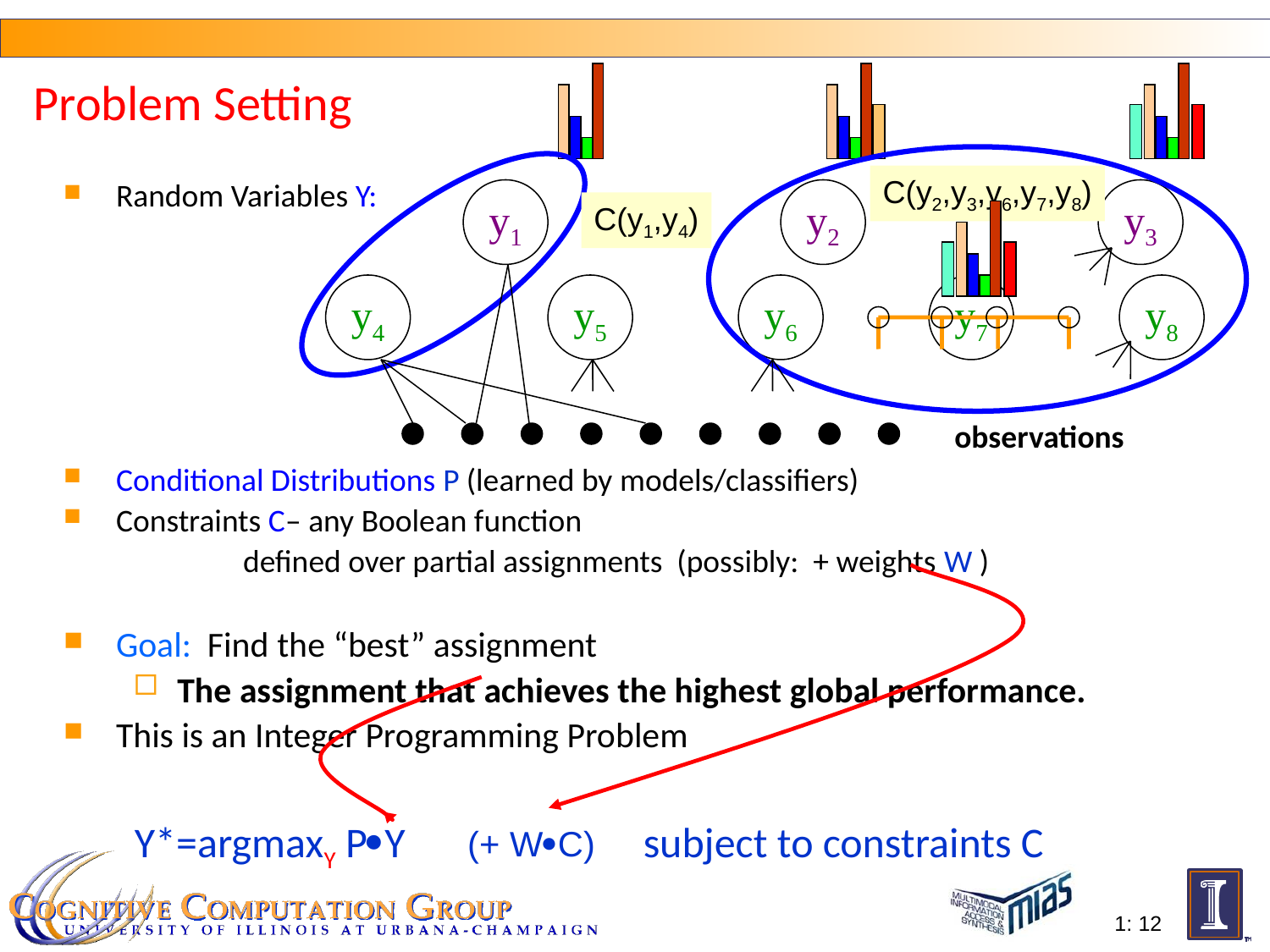

Problem Setting

C(y2,y3,y6,y7,y8)
C(y1,y4)
Random Variables Y:

Conditional Distributions P (learned by models/classifiers)
Constraints C– any Boolean function
      		defined over partial assignments  (possibly:  + weights W )

Goal:  Find the “best” assignment
The assignment that achieves the highest global performance.
This is an Integer Programming Problem
y1
y2
y3
y4
y5
y6
y8

y7

observations

(+ W•C)

Y*=argmaxY P•Y                         subject to constraints C
1: 12